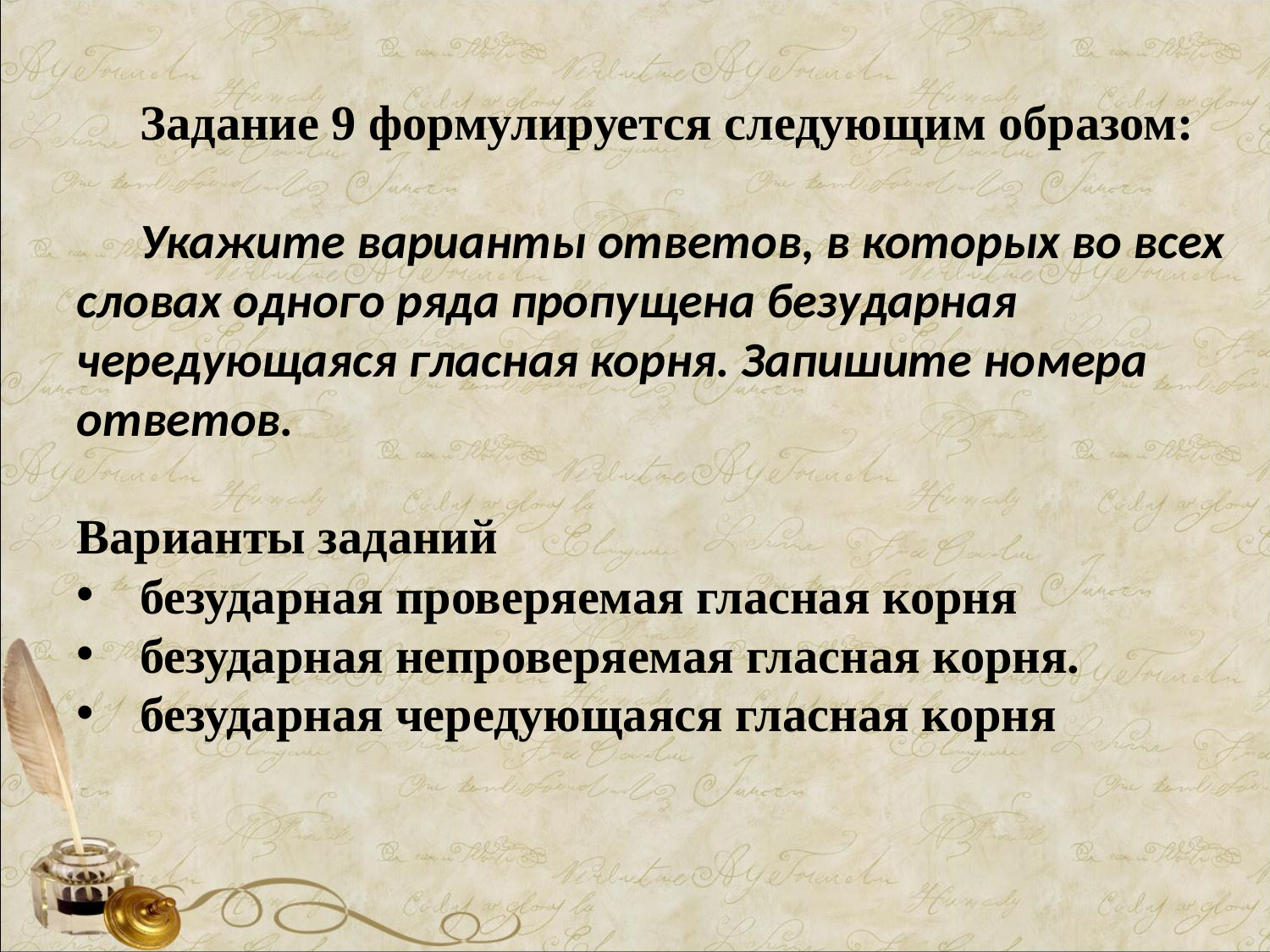

Задание 9 формулируется следующим образом:

Укажите варианты ответов, в которых во всех словах одного ряда пропущена безударная чередующаяся гласная корня. Запишите номера ответов.

Варианты заданий
безударная проверяемая гласная корня
безударная непроверяемая гласная корня.
безударная чередующаяся гласная корня